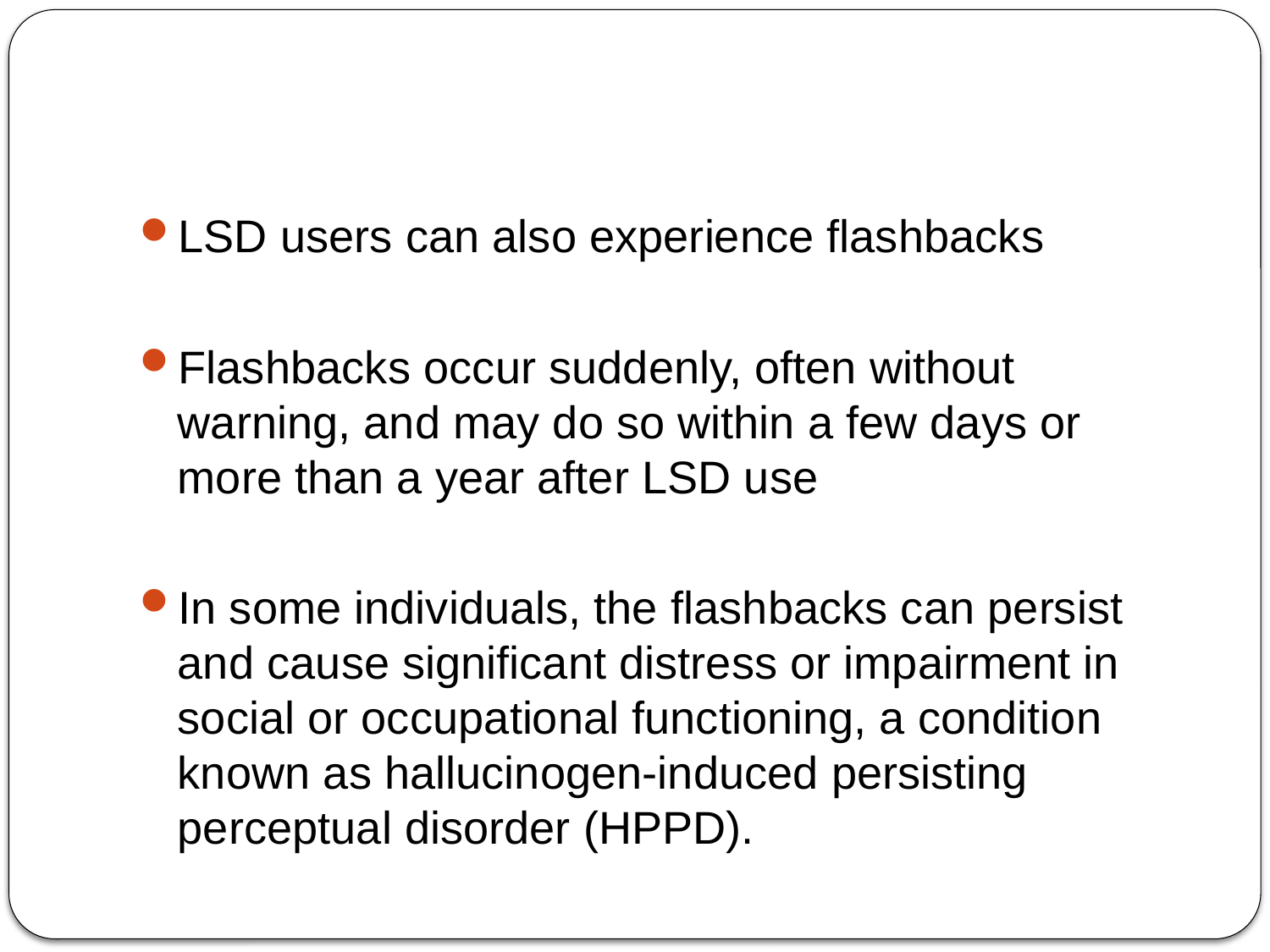

#
LSD users can also experience flashbacks

Flashbacks occur suddenly, often without warning, and may do so within a few days or more than a year after LSD use

In some individuals, the flashbacks can persist and cause significant distress or impairment in social or occupational functioning, a condition known as hallucinogen-induced persisting perceptual disorder (HPPD).